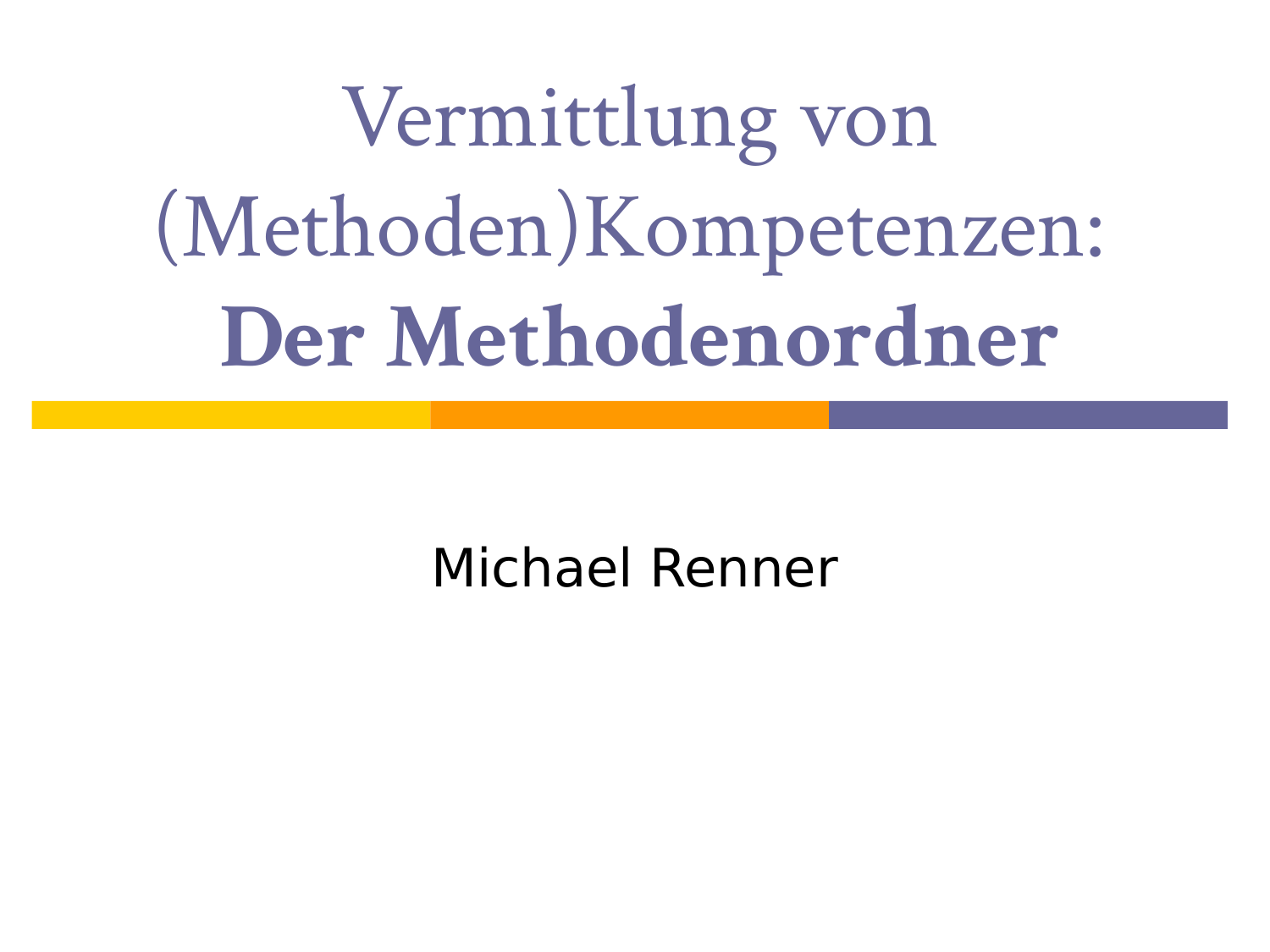

# Vermittlung von (Methoden)Kompetenzen: Der Methodenordner

Michael Renner